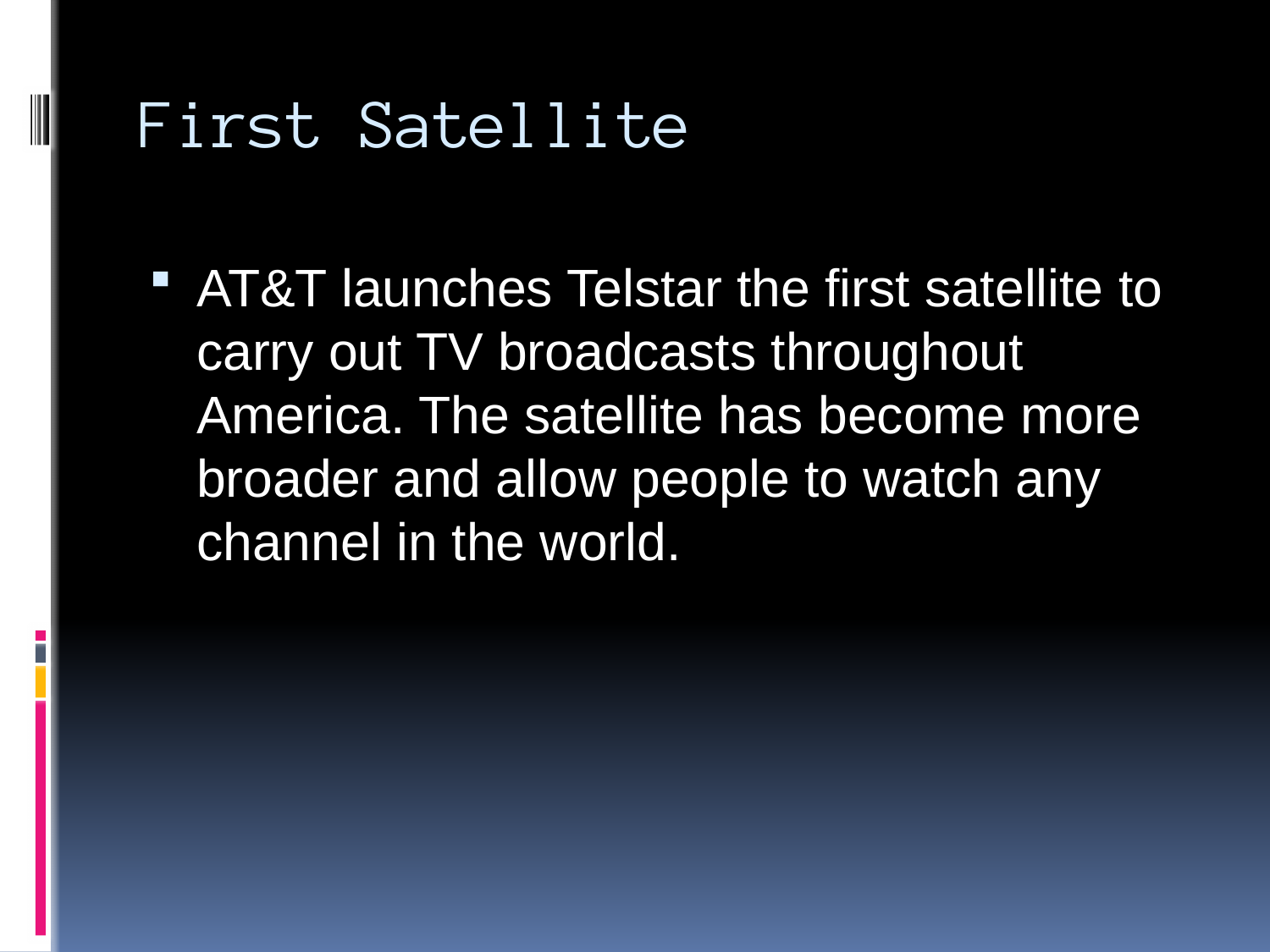

# First Satellite
AT&T launches Telstar the first satellite to carry out TV broadcasts throughout America. The satellite has become more broader and allow people to watch any channel in the world.